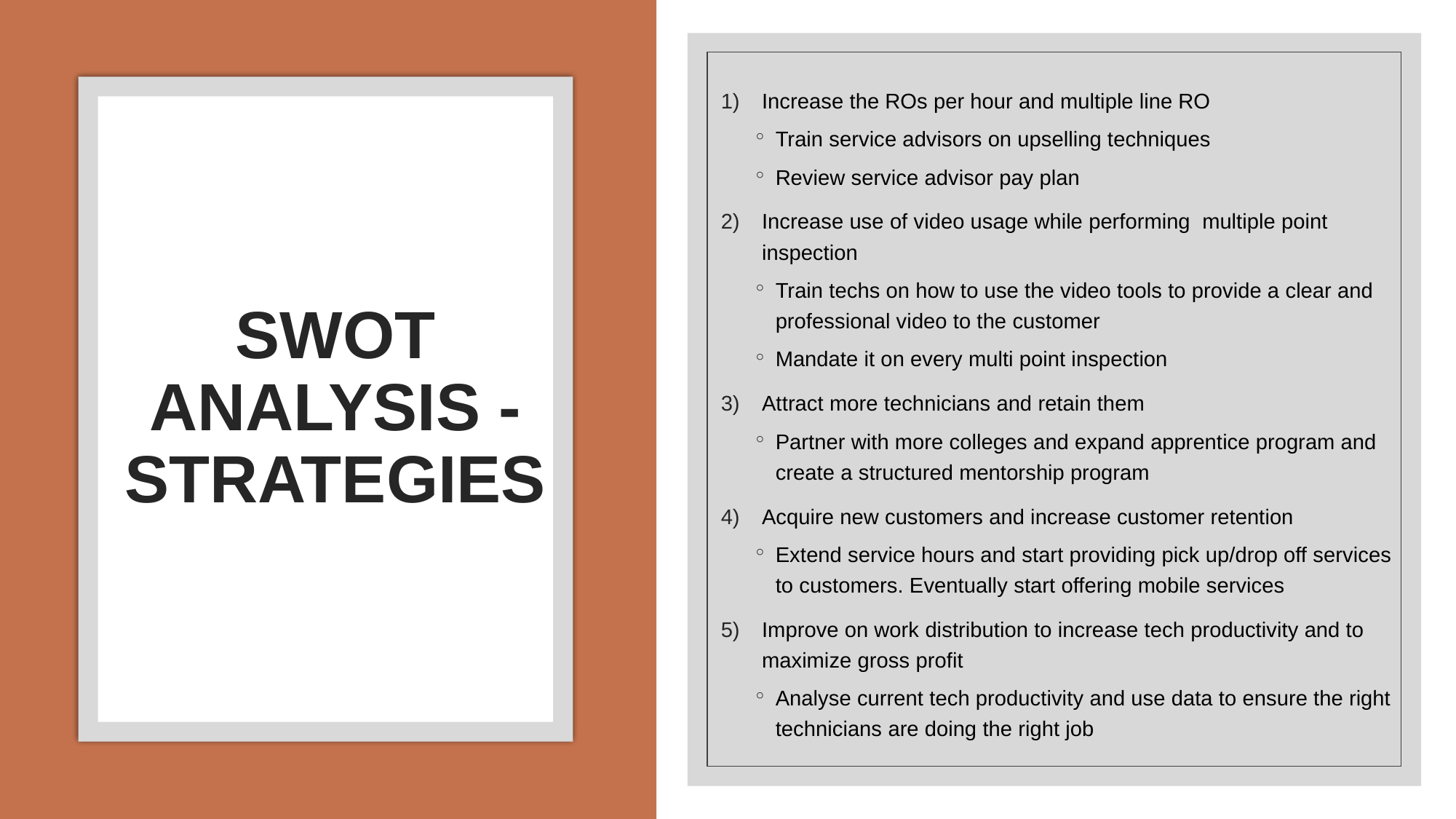

Increase the ROs per hour and multiple line RO
Train service advisors on upselling techniques
Review service advisor pay plan
Increase use of video usage while performing  multiple point inspection
Train techs on how to use the video tools to provide a clear and professional video to the customer
Mandate it on every multi point inspection
Attract more technicians and retain them
Partner with more colleges and expand apprentice program and create a structured mentorship program
Acquire new customers and increase customer retention
Extend service hours and start providing pick up/drop off services to customers. Eventually start offering mobile services
Improve on work distribution to increase tech productivity and to maximize gross profit
Analyse current tech productivity and use data to ensure the right technicians are doing the right job

# SWOT ANALYSIS - STRATEGIES